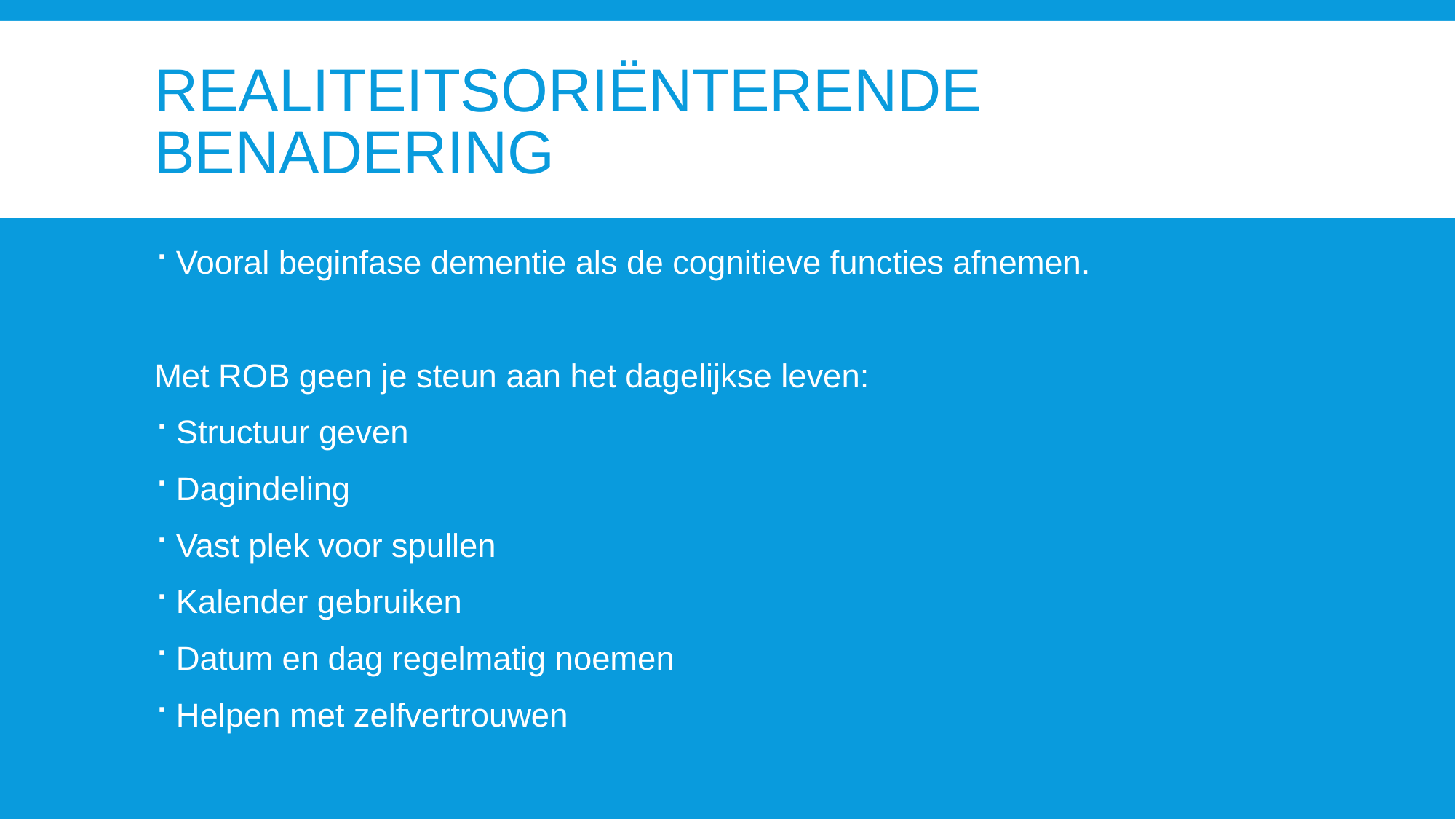

# Realiteitsoriënterende benadering
Vooral beginfase dementie als de cognitieve functies afnemen.

Met ROB geen je steun aan het dagelijkse leven:
Structuur geven
Dagindeling
Vast plek voor spullen
Kalender gebruiken
Datum en dag regelmatig noemen
Helpen met zelfvertrouwen